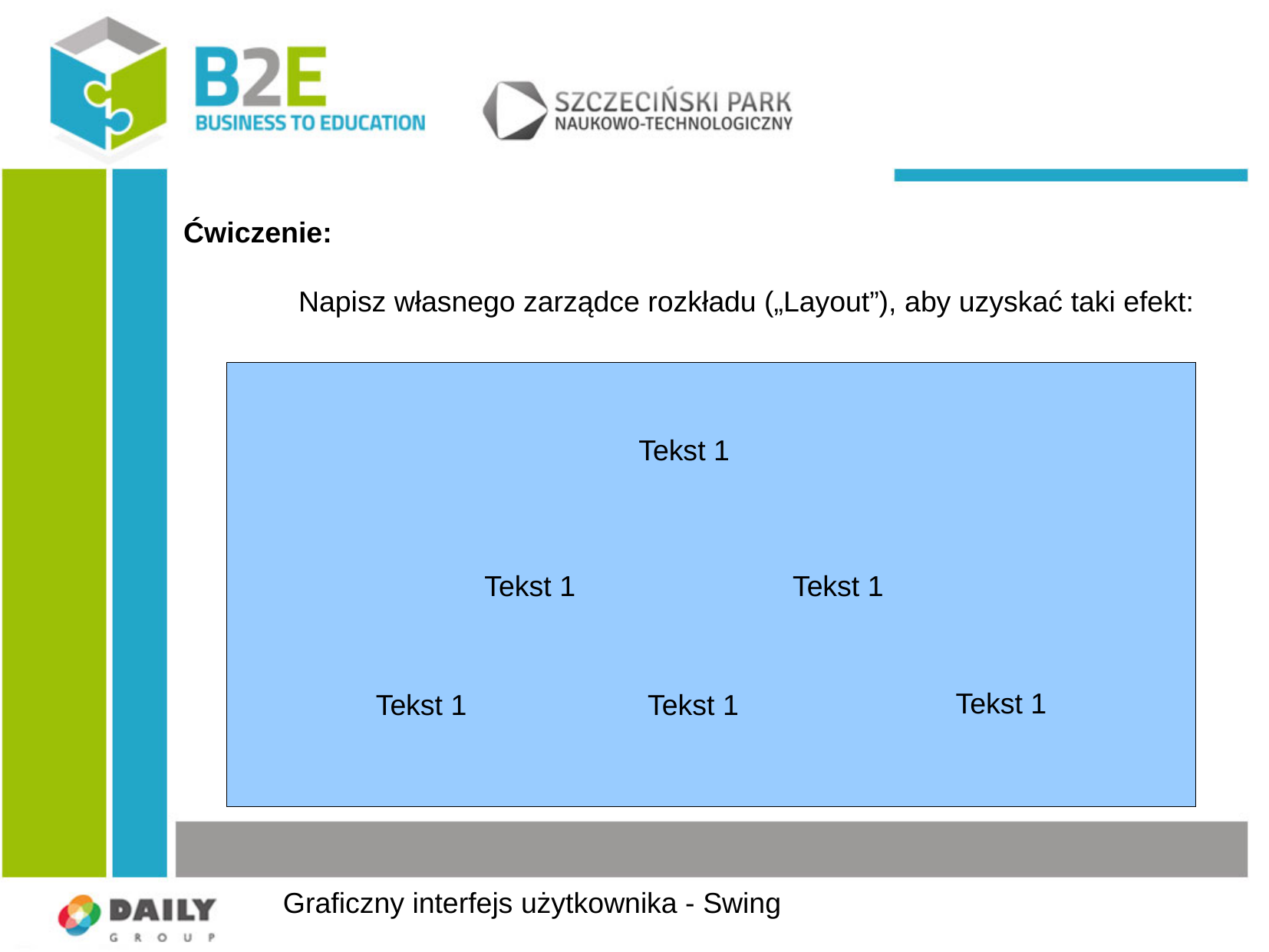

Ćwiczenie:

	Napisz własnego zarządce rozkładu („Layout”), aby uzyskać taki efekt:

Tekst 1
Tekst 1
Tekst 1
Tekst 1
Tekst 1
Tekst 1
Graficzny interfejs użytkownika - Swing